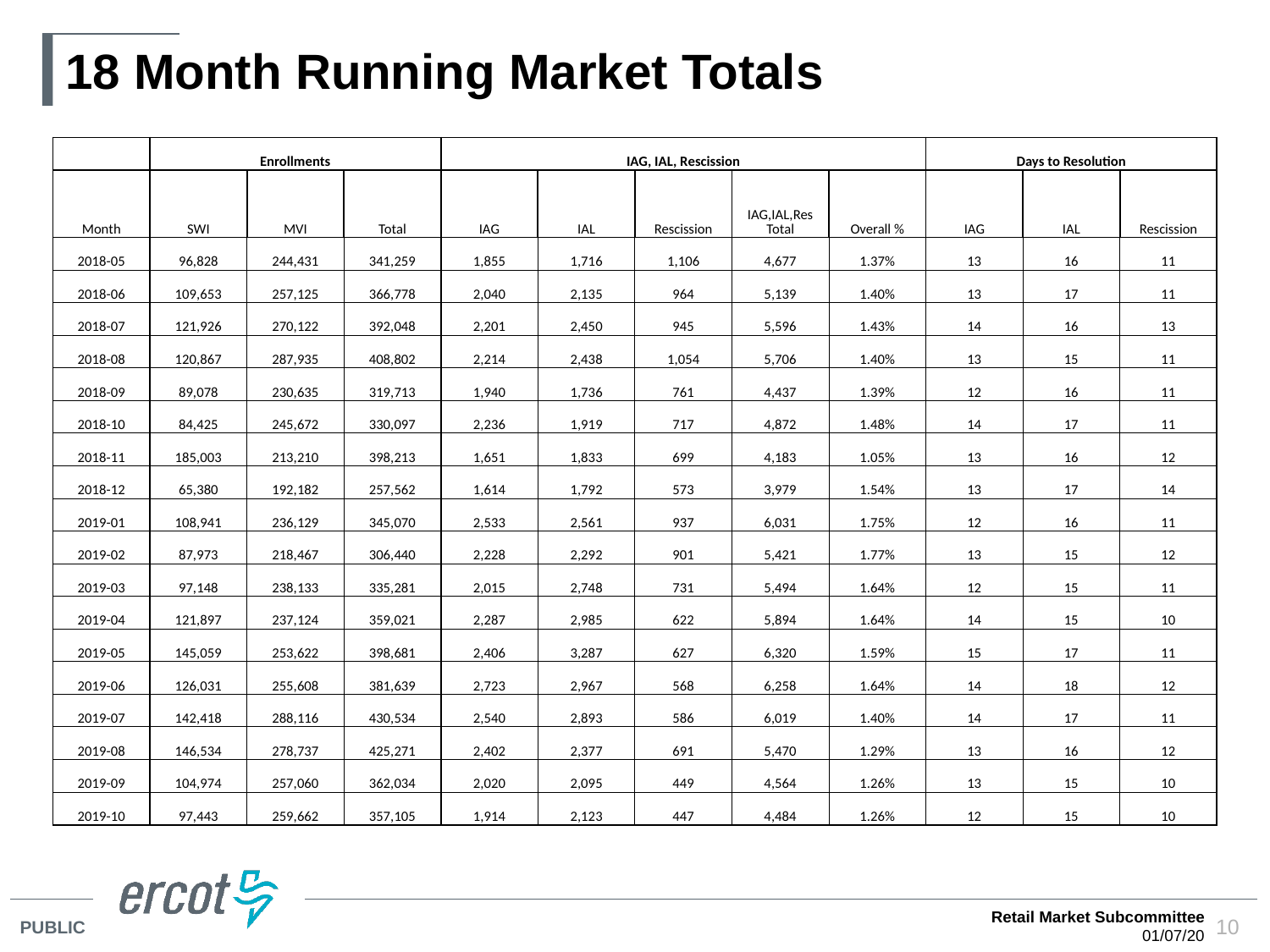

# 18 Month Running Market Totals
|  | Enrollments |  |  | IAG, IAL, Rescission |  |  |  |  | Days to Resolution |  |  |
| --- | --- | --- | --- | --- | --- | --- | --- | --- | --- | --- | --- |
| Month | SWI | MVI | Total | IAG | IAL | Rescission | IAG,IAL,Res Total | Overall % | IAG | IAL | Rescission |
| 2018-05 | 96,828 | 244,431 | 341,259 | 1,855 | 1,716 | 1,106 | 4,677 | 1.37% | 13 | 16 | 11 |
| 2018-06 | 109,653 | 257,125 | 366,778 | 2,040 | 2,135 | 964 | 5,139 | 1.40% | 13 | 17 | 11 |
| 2018-07 | 121,926 | 270,122 | 392,048 | 2,201 | 2,450 | 945 | 5,596 | 1.43% | 14 | 16 | 13 |
| 2018-08 | 120,867 | 287,935 | 408,802 | 2,214 | 2,438 | 1,054 | 5,706 | 1.40% | 13 | 15 | 11 |
| 2018-09 | 89,078 | 230,635 | 319,713 | 1,940 | 1,736 | 761 | 4,437 | 1.39% | 12 | 16 | 11 |
| 2018-10 | 84,425 | 245,672 | 330,097 | 2,236 | 1,919 | 717 | 4,872 | 1.48% | 14 | 17 | 11 |
| 2018-11 | 185,003 | 213,210 | 398,213 | 1,651 | 1,833 | 699 | 4,183 | 1.05% | 13 | 16 | 12 |
| 2018-12 | 65,380 | 192,182 | 257,562 | 1,614 | 1,792 | 573 | 3,979 | 1.54% | 13 | 17 | 14 |
| 2019-01 | 108,941 | 236,129 | 345,070 | 2,533 | 2,561 | 937 | 6,031 | 1.75% | 12 | 16 | 11 |
| 2019-02 | 87,973 | 218,467 | 306,440 | 2,228 | 2,292 | 901 | 5,421 | 1.77% | 13 | 15 | 12 |
| 2019-03 | 97,148 | 238,133 | 335,281 | 2,015 | 2,748 | 731 | 5,494 | 1.64% | 12 | 15 | 11 |
| 2019-04 | 121,897 | 237,124 | 359,021 | 2,287 | 2,985 | 622 | 5,894 | 1.64% | 14 | 15 | 10 |
| 2019-05 | 145,059 | 253,622 | 398,681 | 2,406 | 3,287 | 627 | 6,320 | 1.59% | 15 | 17 | 11 |
| 2019-06 | 126,031 | 255,608 | 381,639 | 2,723 | 2,967 | 568 | 6,258 | 1.64% | 14 | 18 | 12 |
| 2019-07 | 142,418 | 288,116 | 430,534 | 2,540 | 2,893 | 586 | 6,019 | 1.40% | 14 | 17 | 11 |
| 2019-08 | 146,534 | 278,737 | 425,271 | 2,402 | 2,377 | 691 | 5,470 | 1.29% | 13 | 16 | 12 |
| 2019-09 | 104,974 | 257,060 | 362,034 | 2,020 | 2,095 | 449 | 4,564 | 1.26% | 13 | 15 | 10 |
| 2019-10 | 97,443 | 259,662 | 357,105 | 1,914 | 2,123 | 447 | 4,484 | 1.26% | 12 | 15 | 10 |
Retail Market Subcommittee
01/07/20
10